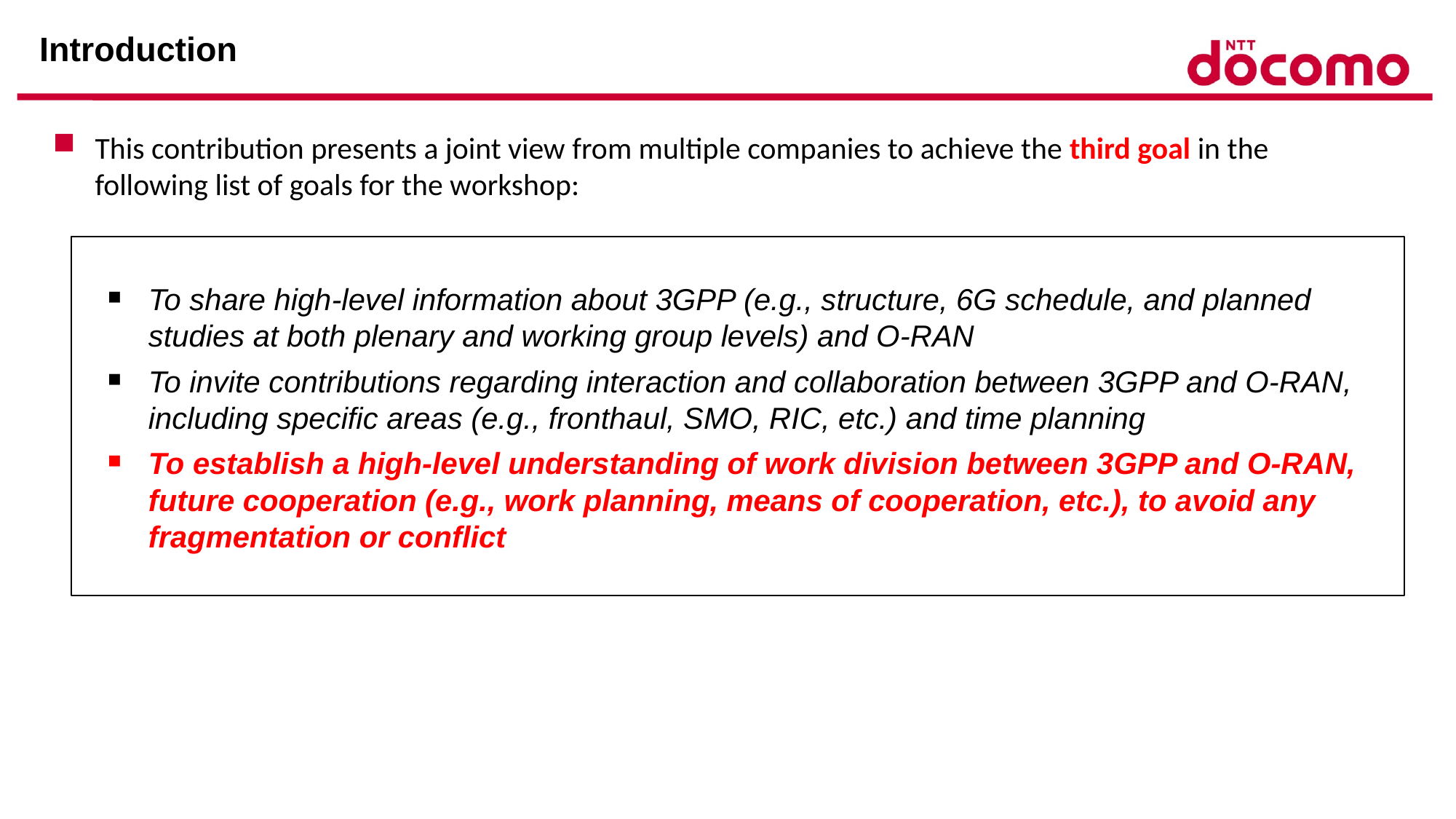

# Introduction
This contribution presents a joint view from multiple companies to achieve the third goal in the following list of goals for the workshop:

To share high-level information about 3GPP (e.g., structure, 6G schedule, and planned studies at both plenary and working group levels) and O-RAN
To invite contributions regarding interaction and collaboration between 3GPP and O-RAN, including specific areas (e.g., fronthaul, SMO, RIC, etc.) and time planning
To establish a high-level understanding of work division between 3GPP and O-RAN, future cooperation (e.g., work planning, means of cooperation, etc.), to avoid any fragmentation or conflict